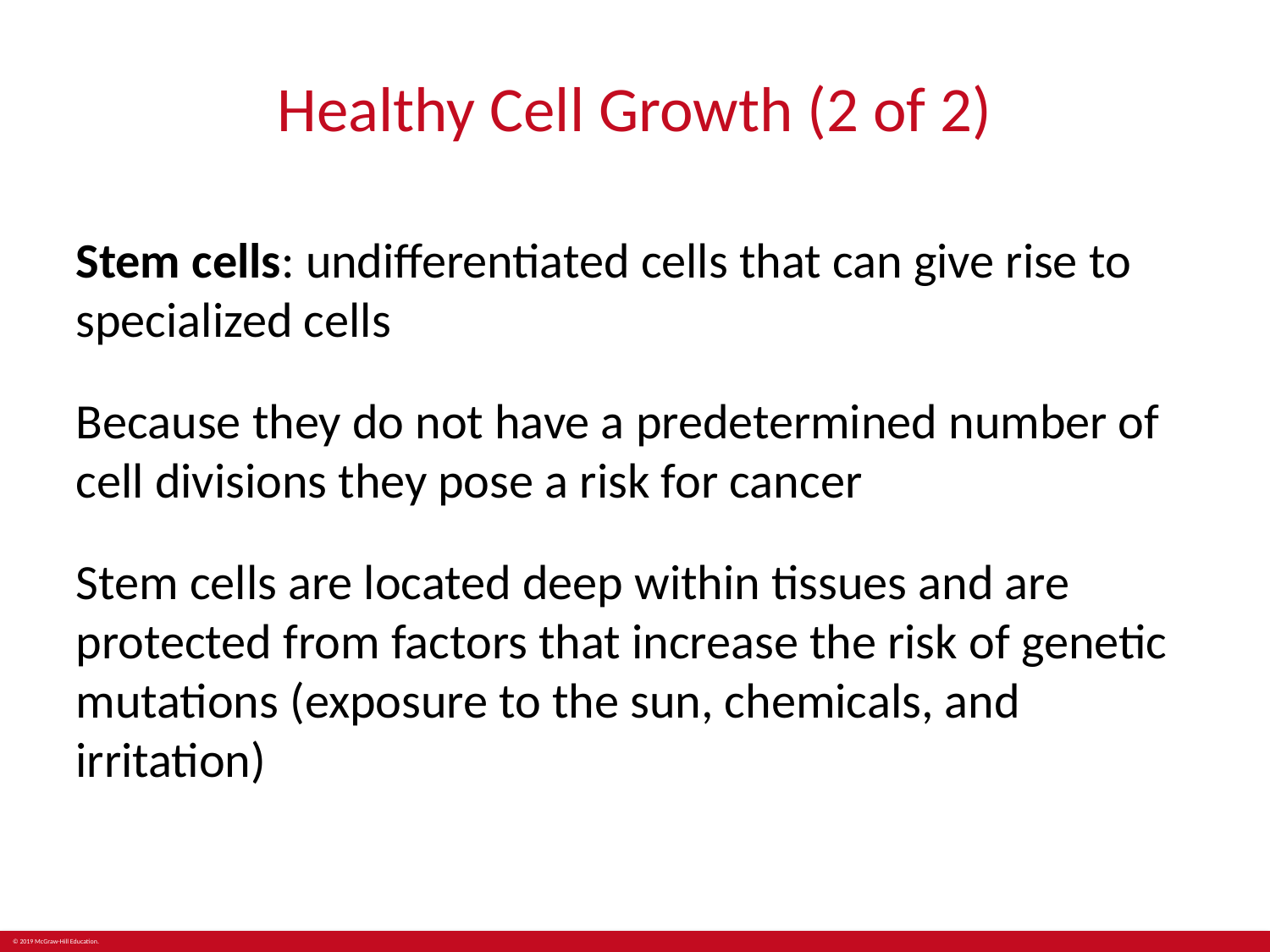

# Healthy Cell Growth (2 of 2)
Stem cells: undifferentiated cells that can give rise to specialized cells
Because they do not have a predetermined number of cell divisions they pose a risk for cancer
Stem cells are located deep within tissues and are protected from factors that increase the risk of genetic mutations (exposure to the sun, chemicals, and irritation)